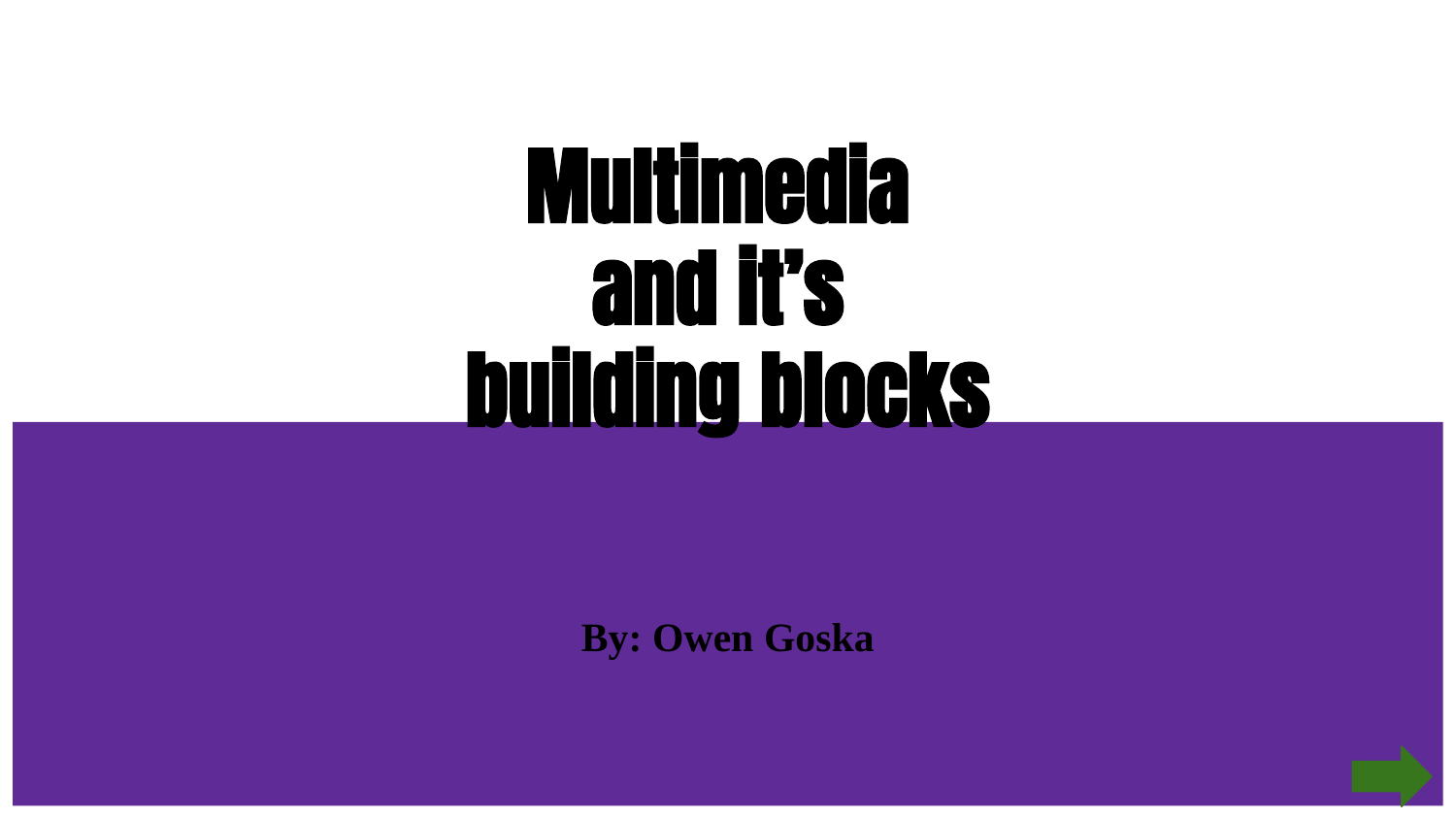

# Multimedia
and it’s
building blocks
By: Owen Goska